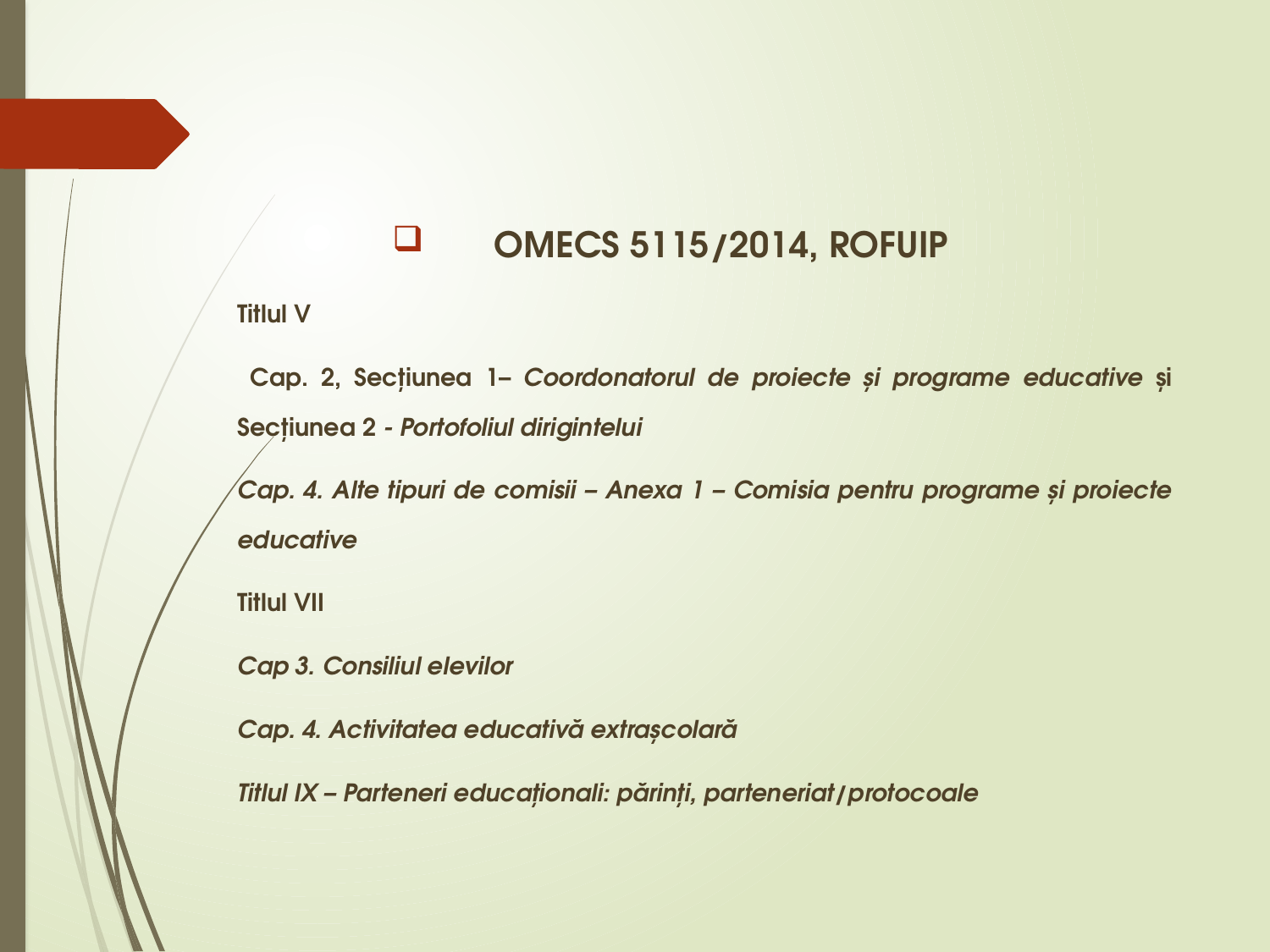

OMECS 5115/2014, ROFUIP
Titlul V
 Cap. 2, Secțiunea 1– Coordonatorul de proiecte și programe educative și Secțiunea 2 - Portofoliul dirigintelui
Cap. 4. Alte tipuri de comisii – Anexa 1 – Comisia pentru programe și proiecte educative
Titlul VII
Cap 3. Consiliul elevilor
Cap. 4. Activitatea educativă extrașcolară
Titlul IX – Parteneri educaționali: părinți, parteneriat/protocoale